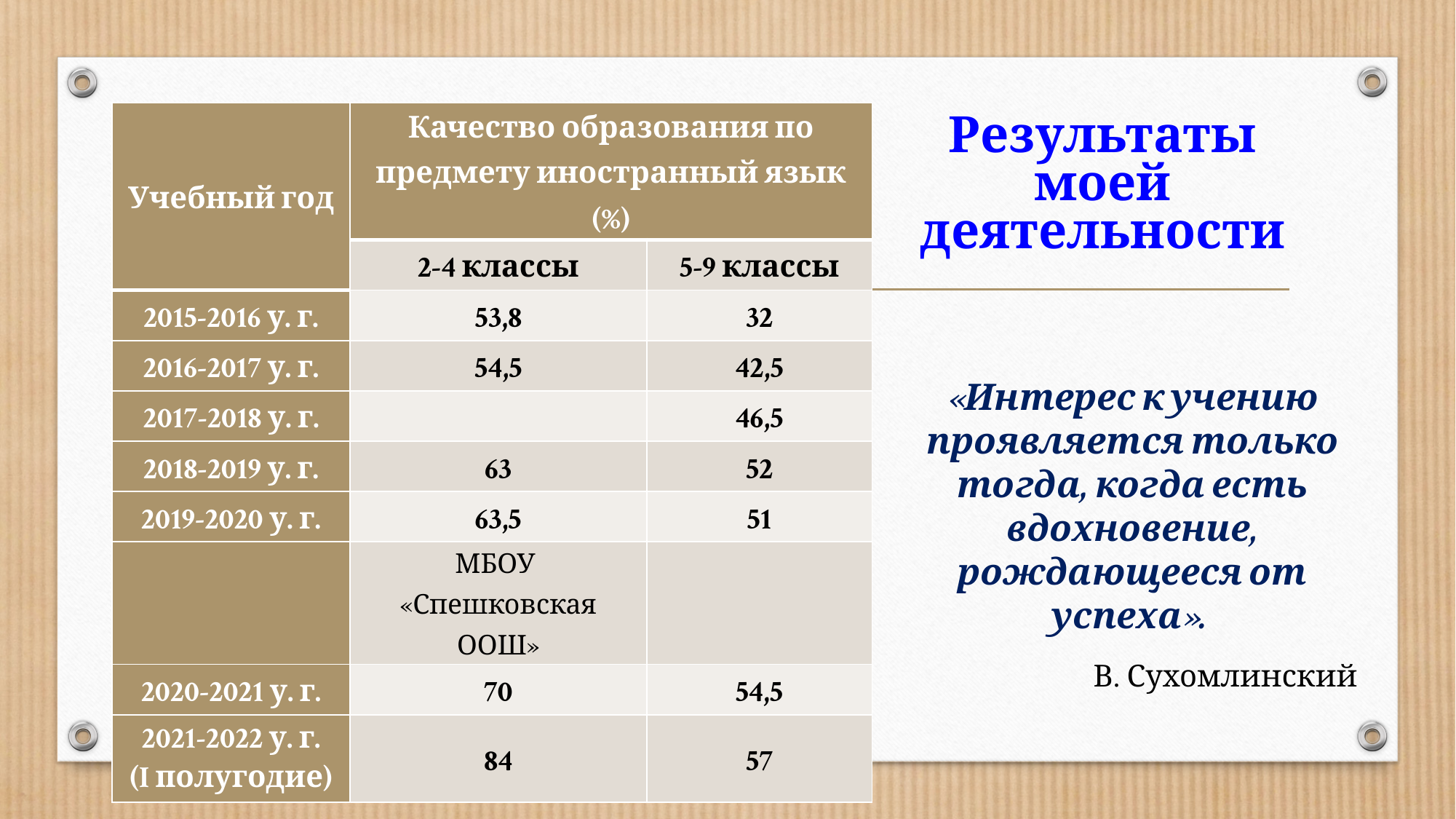

| Учебный год | Качество образования по предмету иностранный язык (%) |  |
| --- | --- | --- |
|  | 2-4 классы | 5-9 классы |
| 2015-2016 у. г. | 53,8 | 32 |
| 2016-2017 у. г. | 54,5 | 42,5 |
| 2017-2018 у. г. |  | 46,5 |
| 2018-2019 у. г. | 63 | 52 |
| 2019-2020 у. г. | 63,5 | 51 |
|  | МБОУ «Спешковская ООШ» |  |
| 2020-2021 у. г. | 70 | 54,5 |
| 2021-2022 у. г. (I полугодие) | 84 | 57 |
# Результаты моей деятельности
«Интерес к учению проявляется только тогда, когда есть вдохновение, рождающееся от успеха».

В. Сухомлинский